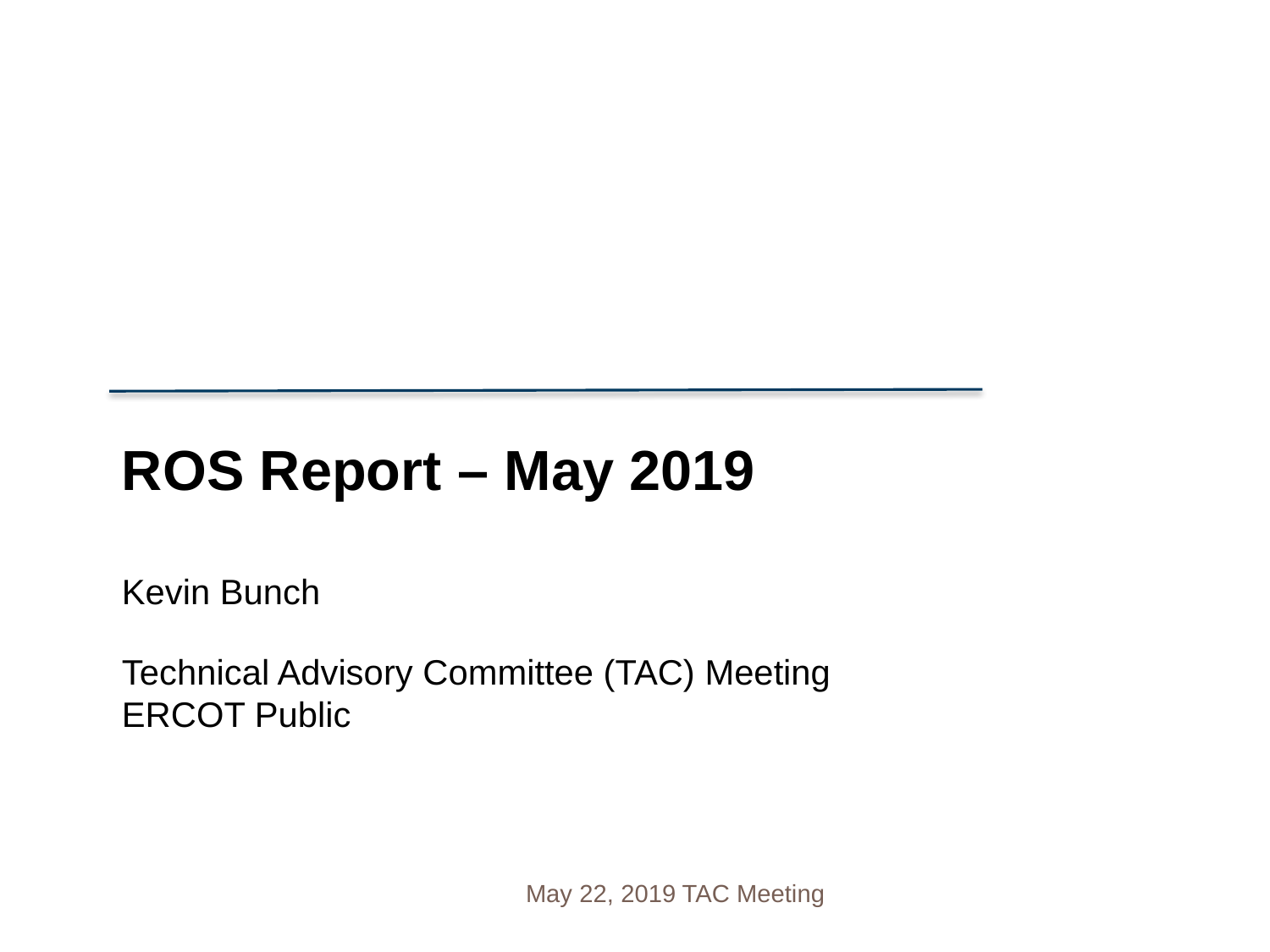

ROS Report – May 2019

Kevin Bunch

Technical Advisory Committee (TAC) Meeting
ERCOT Public

May 22, 2019 TAC Meeting